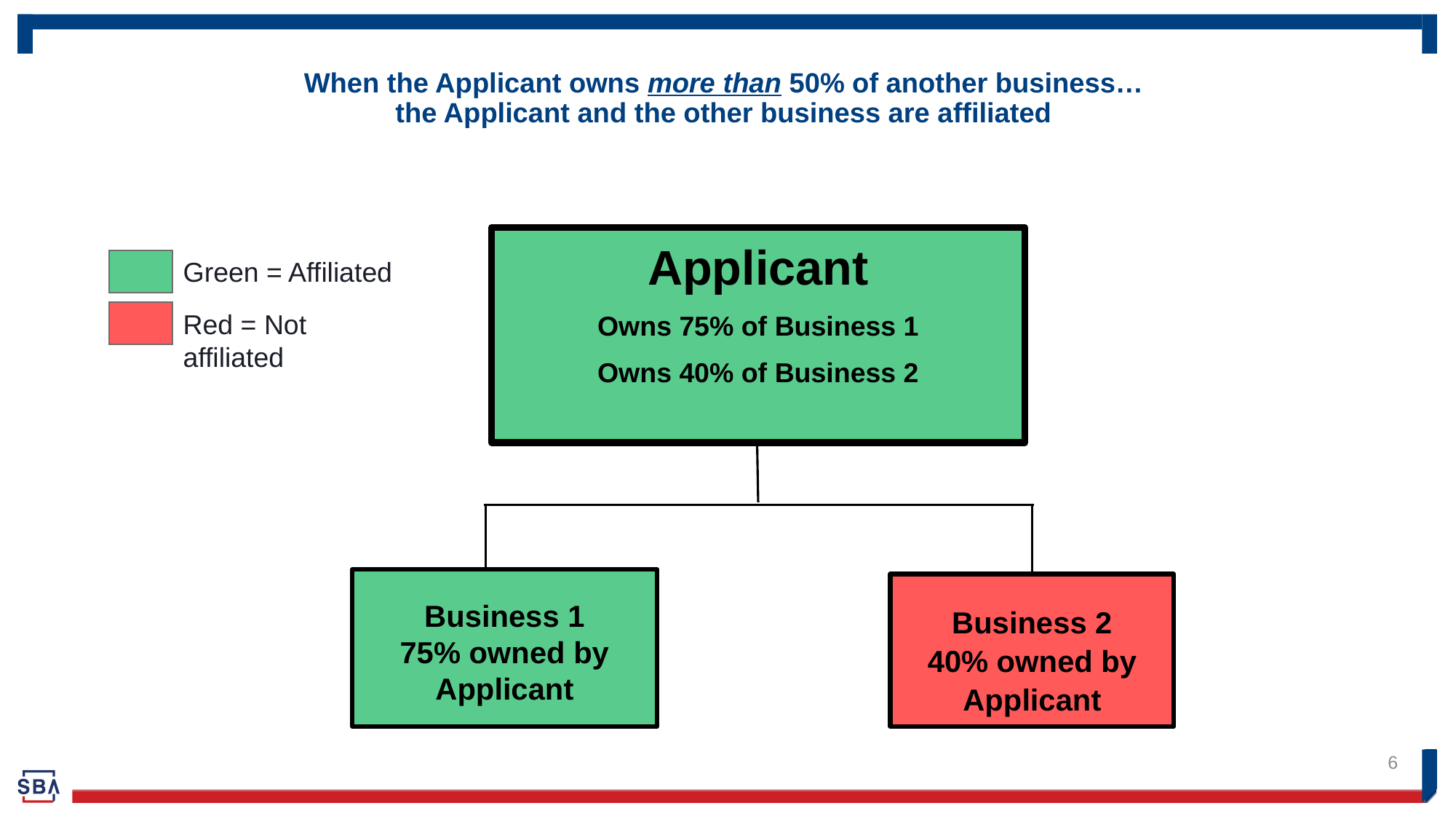

# When the Applicant owns more than 50% of another business… the Applicant and the other business are affiliated
Applicant
Owns 75% of Business 1
Owns 40% of Business 2
Green = Affiliated

Red = Not affiliated

Business 1
75% owned by Applicant

Business 2
40% owned by Applicant
6